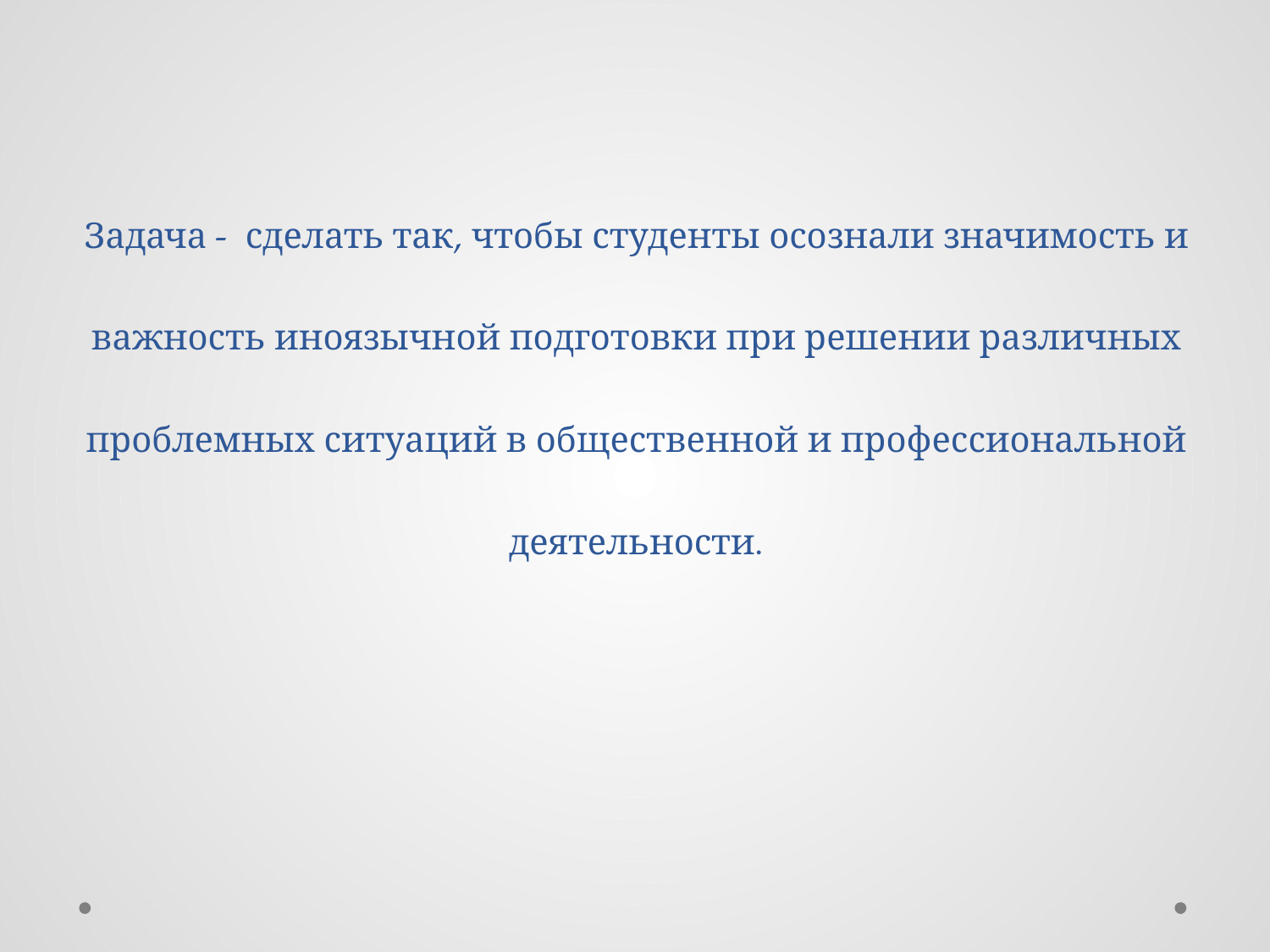

# Задача -  сделать так, чтобы студенты осознали значимость и важность иноязычной подготовки при решении различных проблемных ситуаций в общественной и профессиональной деятельности.